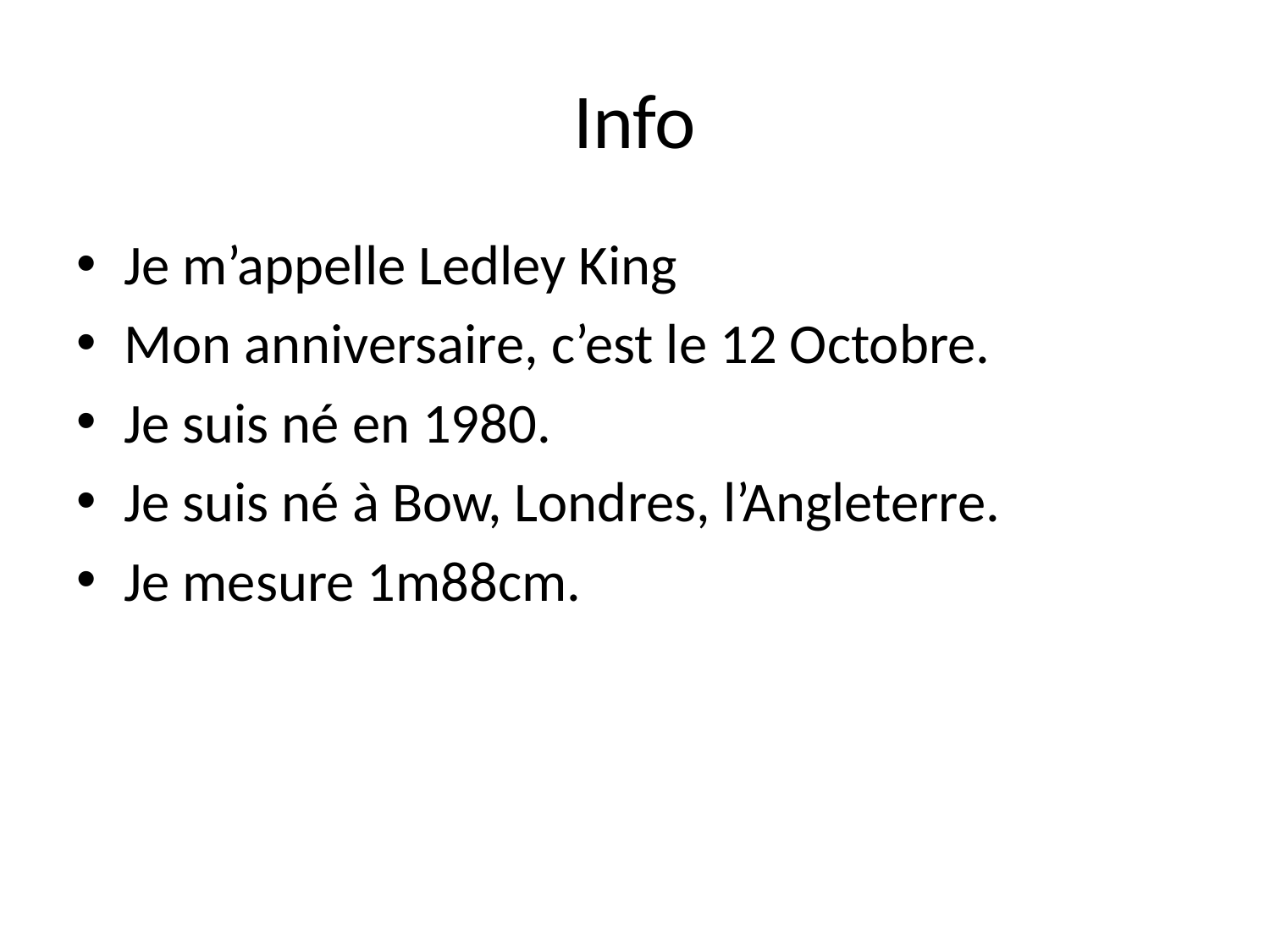

# Info
Je m’appelle Ledley King
Mon anniversaire, c’est le 12 Octobre.
Je suis né en 1980.
Je suis né à Bow, Londres, l’Angleterre.
Je mesure 1m88cm.